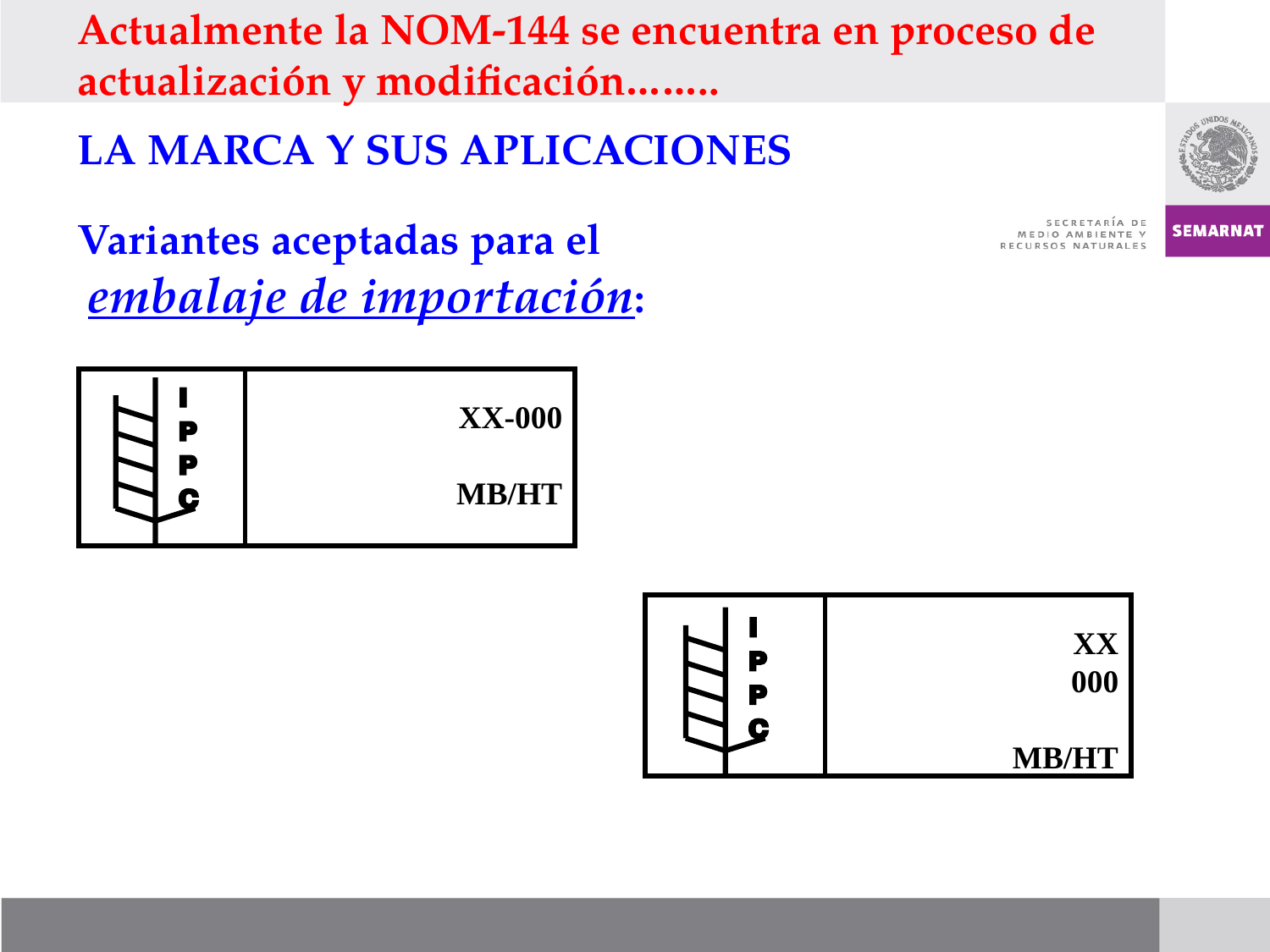

Actualmente la NOM-144 se encuentra en proceso de actualización y modificación……..

LA MARCA Y SUS APLICACIONES
Variantes aceptadas para el
 embalaje de importación:

XX-000

MB/HT

I
P
P
C

XX
000

MB/HT

I
P
P
C